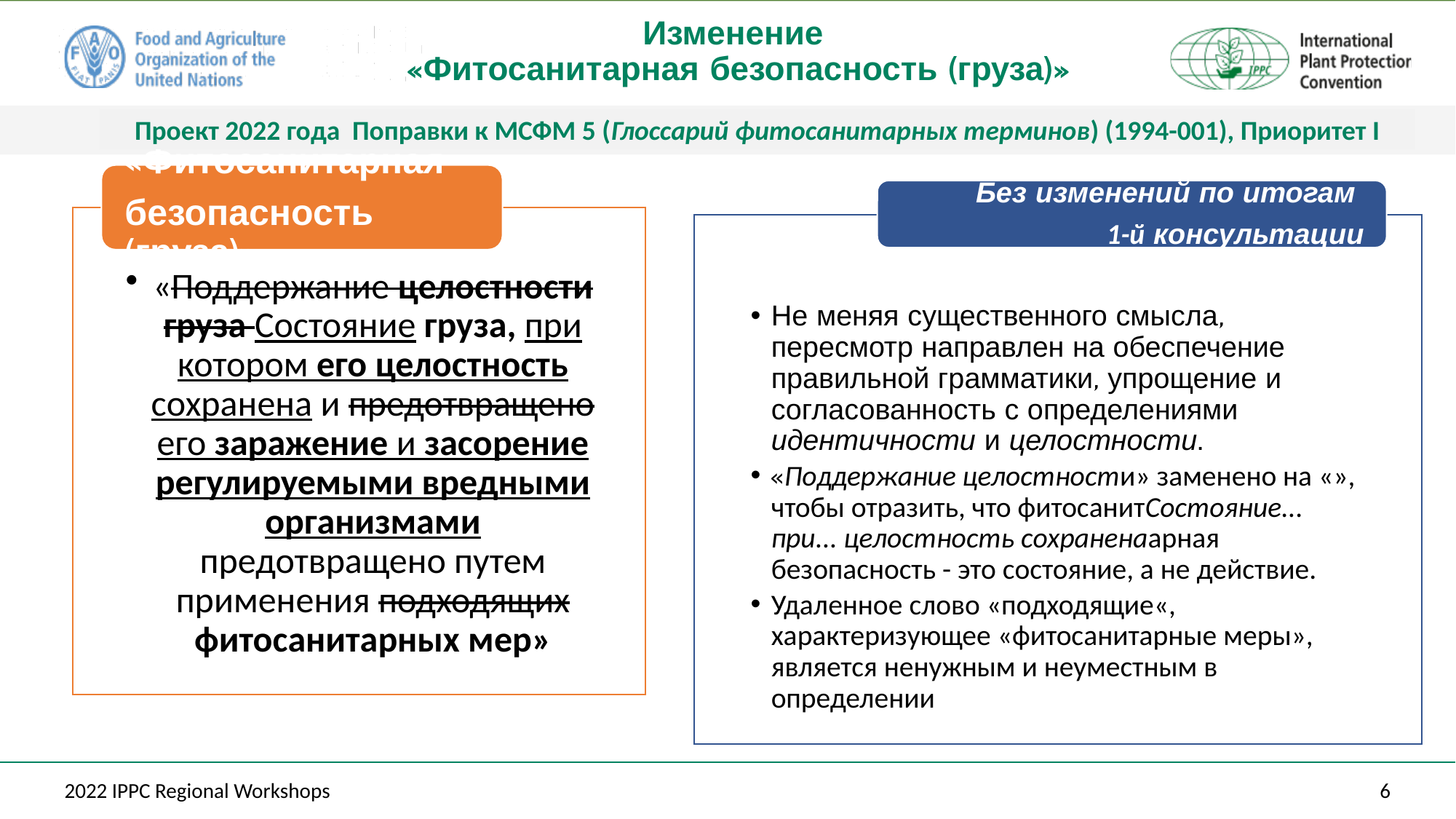

# Изменение «Фитосанитарная безопасность (груза)»
Проект 2022 года  Поправки к МСФМ 5 (Глоссарий фитосанитарных терминов) (1994-001), Приоритет I

Не меняя существенного смысла, пересмотр направлен на обеспечение правильной грамматики, упрощение и согласованность с определениями идентичности и целостности.
«Поддержание целостности» заменено на «», чтобы отразить, что фитосанитСостояние... при... целостность сохраненаарная безопасность - это состояние, а не действие.
Удаленное слово «подходящие«, характеризующее «фитосанитарные меры», является ненужным и неуместным в определении
Без изменений по итогам
1-й консультации
«Поддержание целостности груза Состояние груза, при котором его целостность сохранена и предотвращено его заражение и засорение регулируемыми вредными организмами предотвращено путем применения подходящих фитосанитарных мер»
«Фитосанитарная
безопасность (груза)»